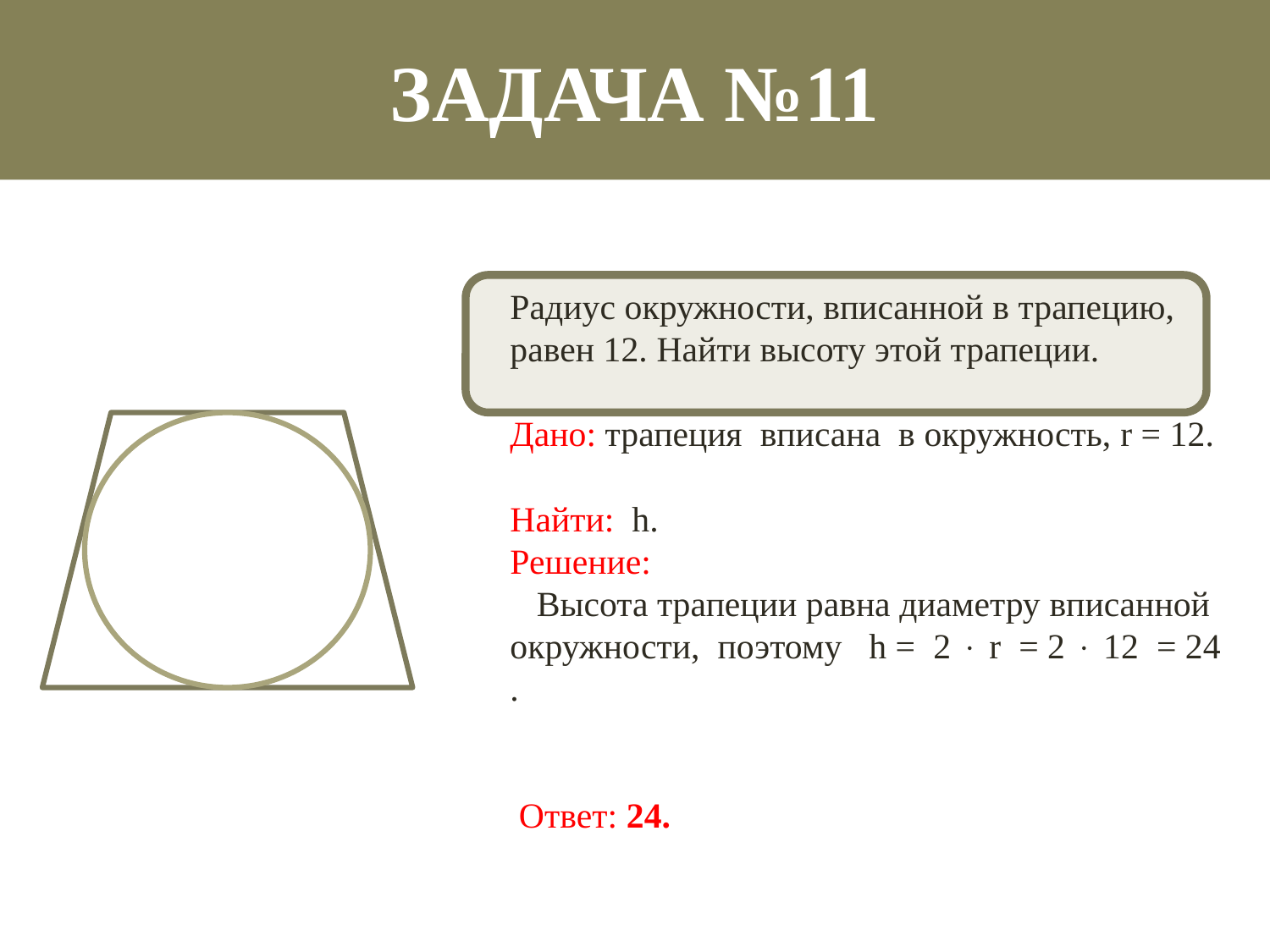

Задача №11

Радиус окружности, вписанной в трапецию, равен 12. Найти высоту этой трапеции.

Дано: трапеция  вписана  в окружность, r = 12.

Найти:  h.
Решение:
   Высота трапеции равна диаметру вписанной
окружности,  поэтому   h =  2 ⋅ r  = 2 ⋅ 12  = 24 .

                                                                                  Ответ: 24.